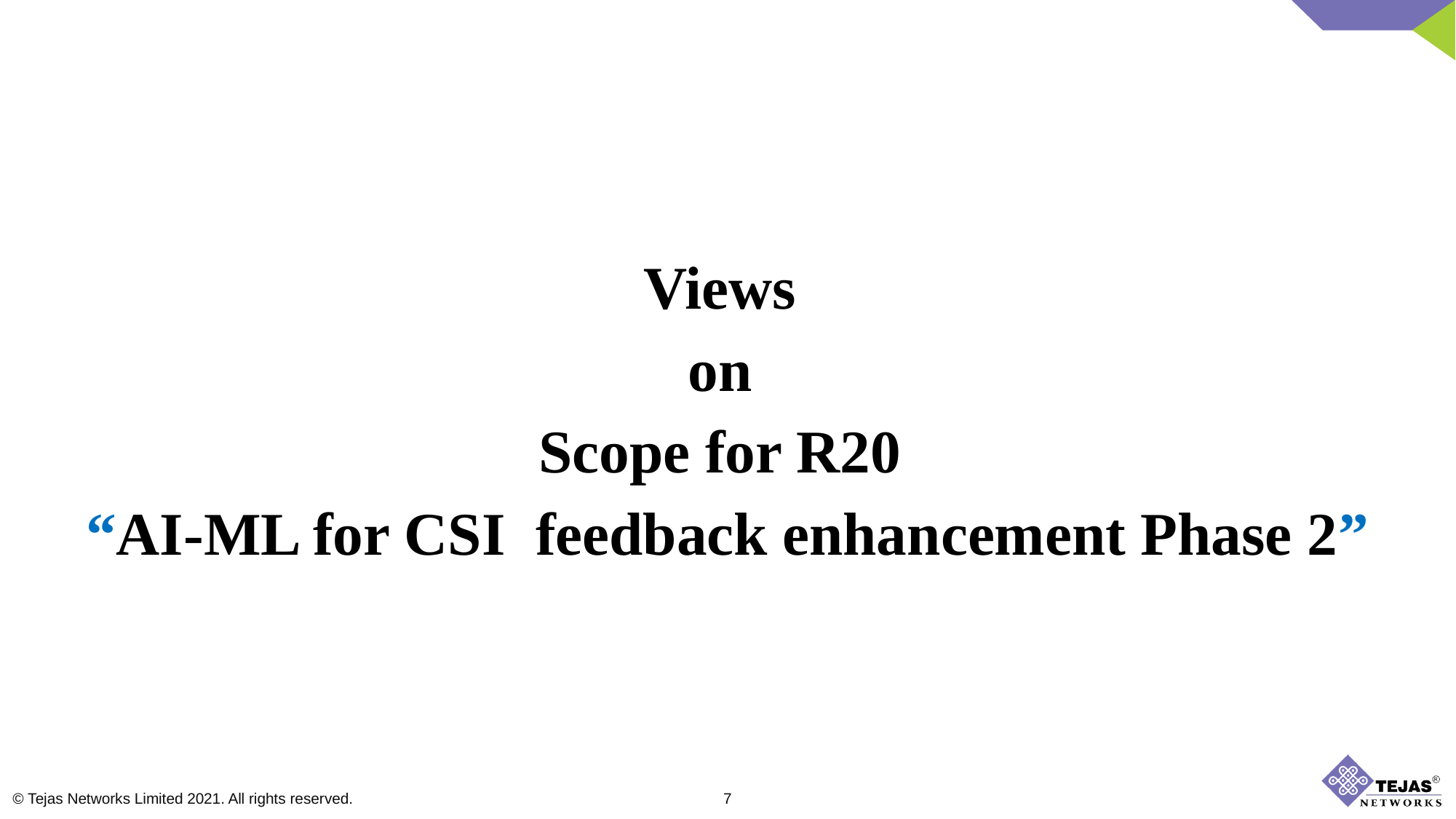

Views
on
Scope for R20
“AI-ML for CSI  feedback enhancement Phase 2”